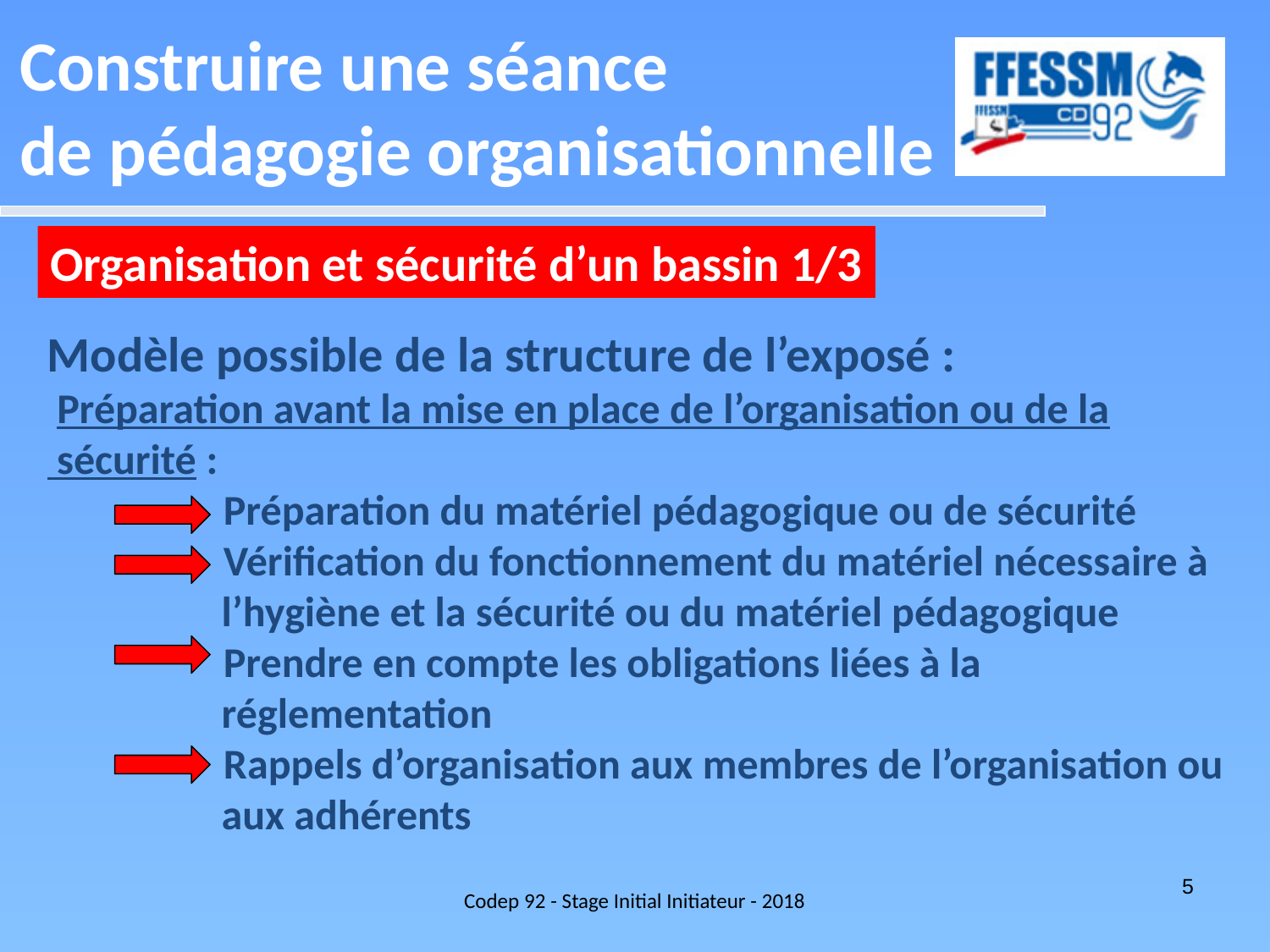

Construire une séance
de pédagogie organisationnelle
Organisation et sécurité d’un bassin 1/3
Modèle possible de la structure de l’exposé :
 Préparation avant la mise en place de l’organisation ou de la
 sécurité :
Préparation du matériel pédagogique ou de sécurité
Vérification du fonctionnement du matériel nécessaire à
l’hygiène et la sécurité ou du matériel pédagogique
Prendre en compte les obligations liées à la
réglementation
Rappels d’organisation aux membres de l’organisation ou
aux adhérents

Codep 92 - Stage Initial Initiateur - 2018
5